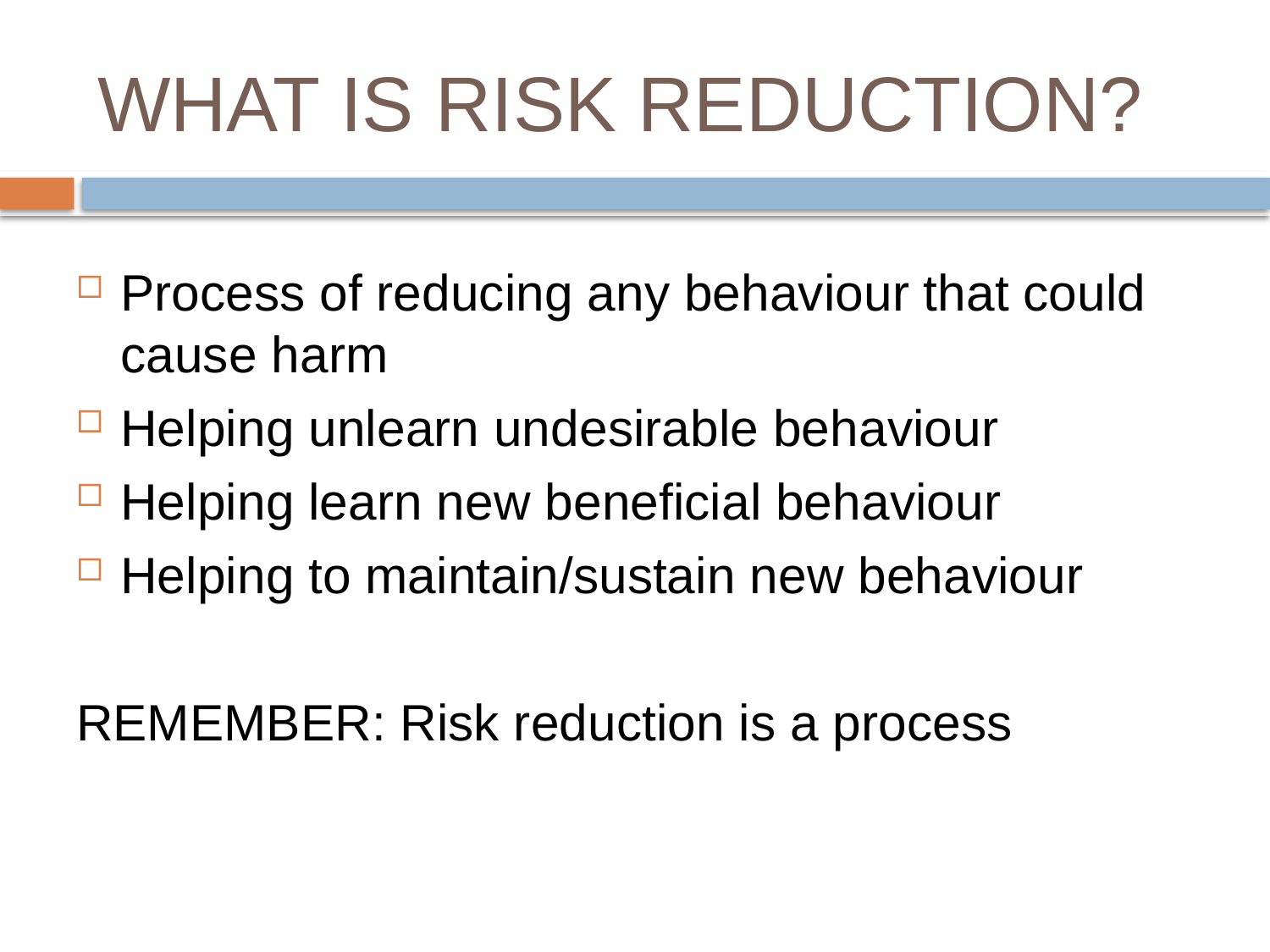

# WHAT IS RISK REDUCTION?
Process of reducing any behaviour that could cause harm
Helping unlearn undesirable behaviour
Helping learn new beneficial behaviour
Helping to maintain/sustain new behaviour

REMEMBER: Risk reduction is a process